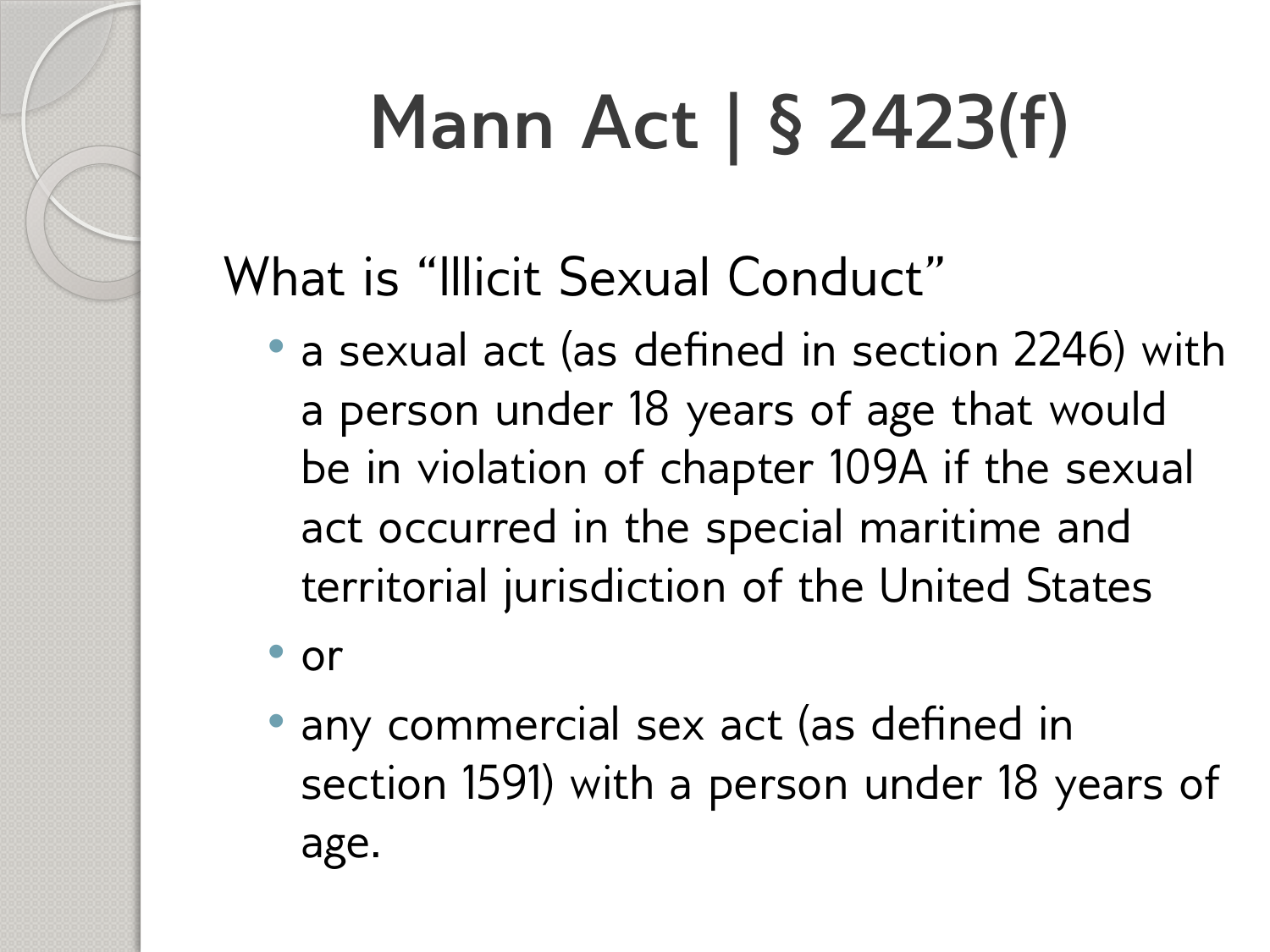

# Mann Act | § 2423(f)
What is “Illicit Sexual Conduct”
a sexual act (as defined in section 2246) with a person under 18 years of age that would be in violation of chapter 109A if the sexual act occurred in the special maritime and territorial jurisdiction of the United States
or
any commercial sex act (as defined in section 1591) with a person under 18 years of age.